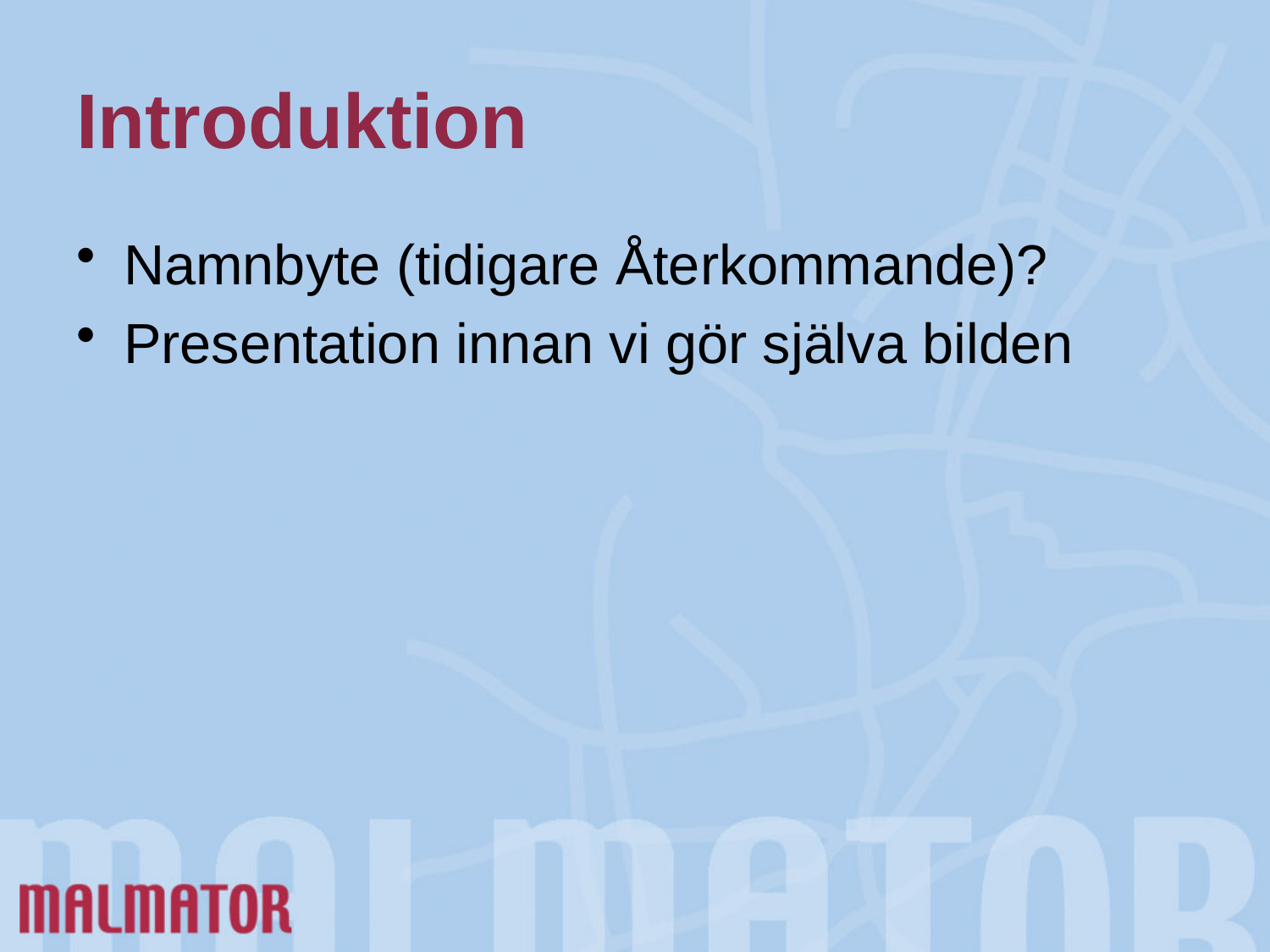

# Introduktion
Namnbyte (tidigare Återkommande)?
Presentation innan vi gör själva bilden